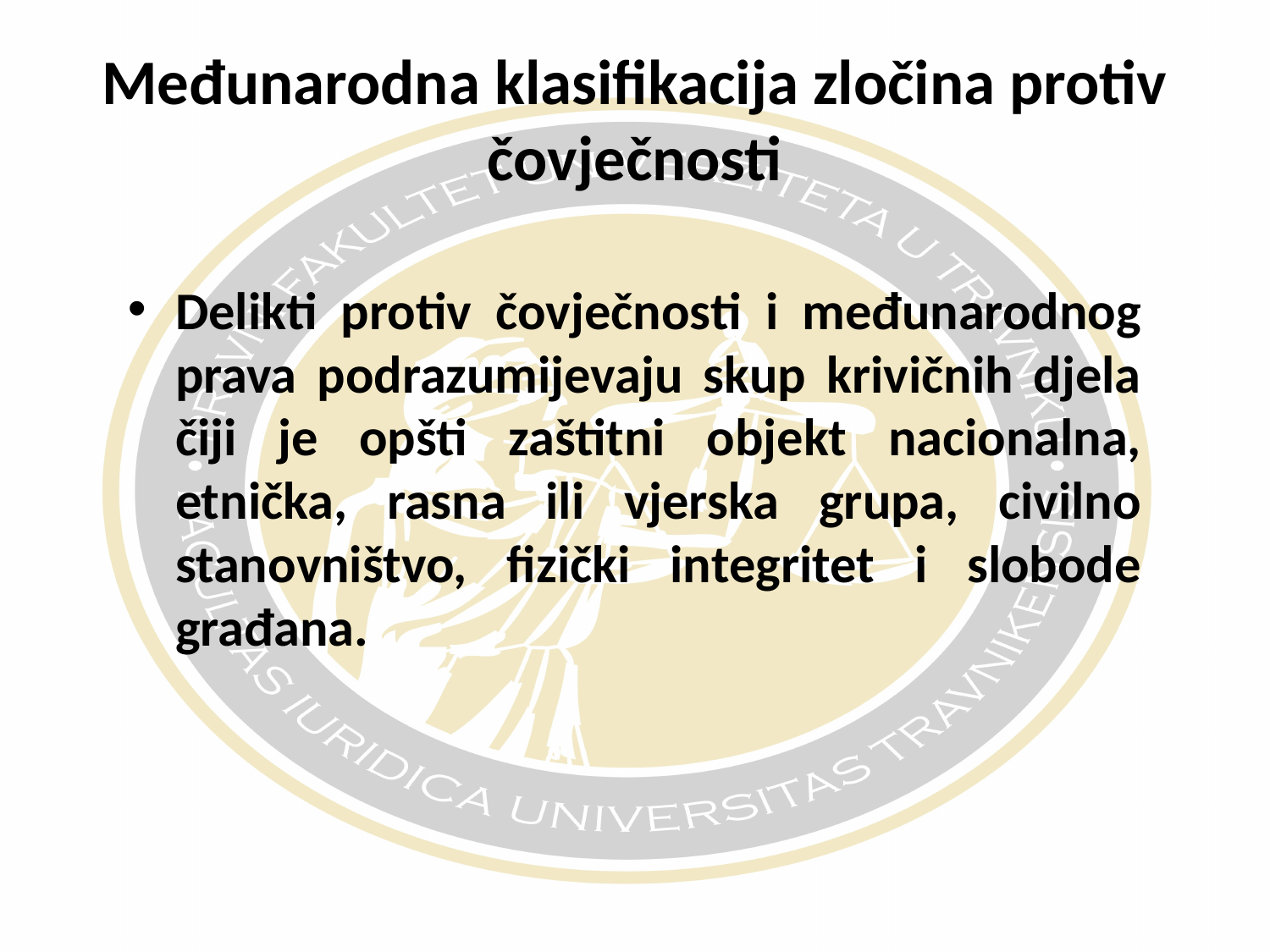

# Međunarodna klasifikacija zločina protiv čovječnosti

Delikti protiv čovječnosti i međunarodnog prava podrazumijevaju skup krivičnih djela čiji je opšti zaštitni objekt nacionalna, etnička, rasna ili vjerska grupa, civilno stanovništvo, fizički integritet i slobode građana.